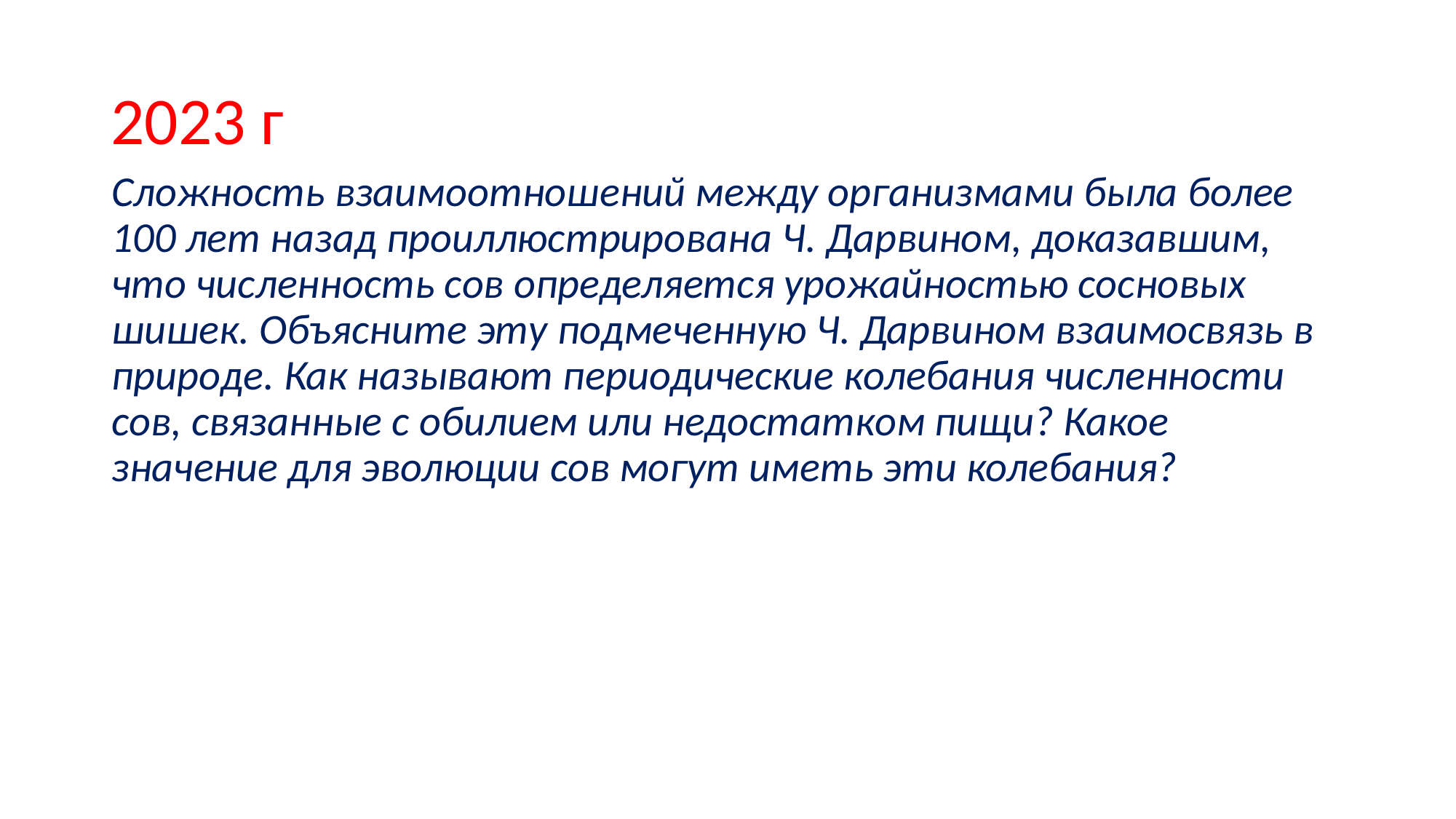

# 2023 г
Сложность взаимоотношений между организмами была более 100 лет назад проиллюстрирована Ч. Дарвином, доказавшим, что численность сов определяется урожайностью сосновых шишек. Объясните эту подмеченную Ч. Дарвином взаимосвязь в природе. Как называют периодические колебания численности сов, связанные с обилием или недостатком пищи? Какое значение для эволюции сов могут иметь эти колебания?